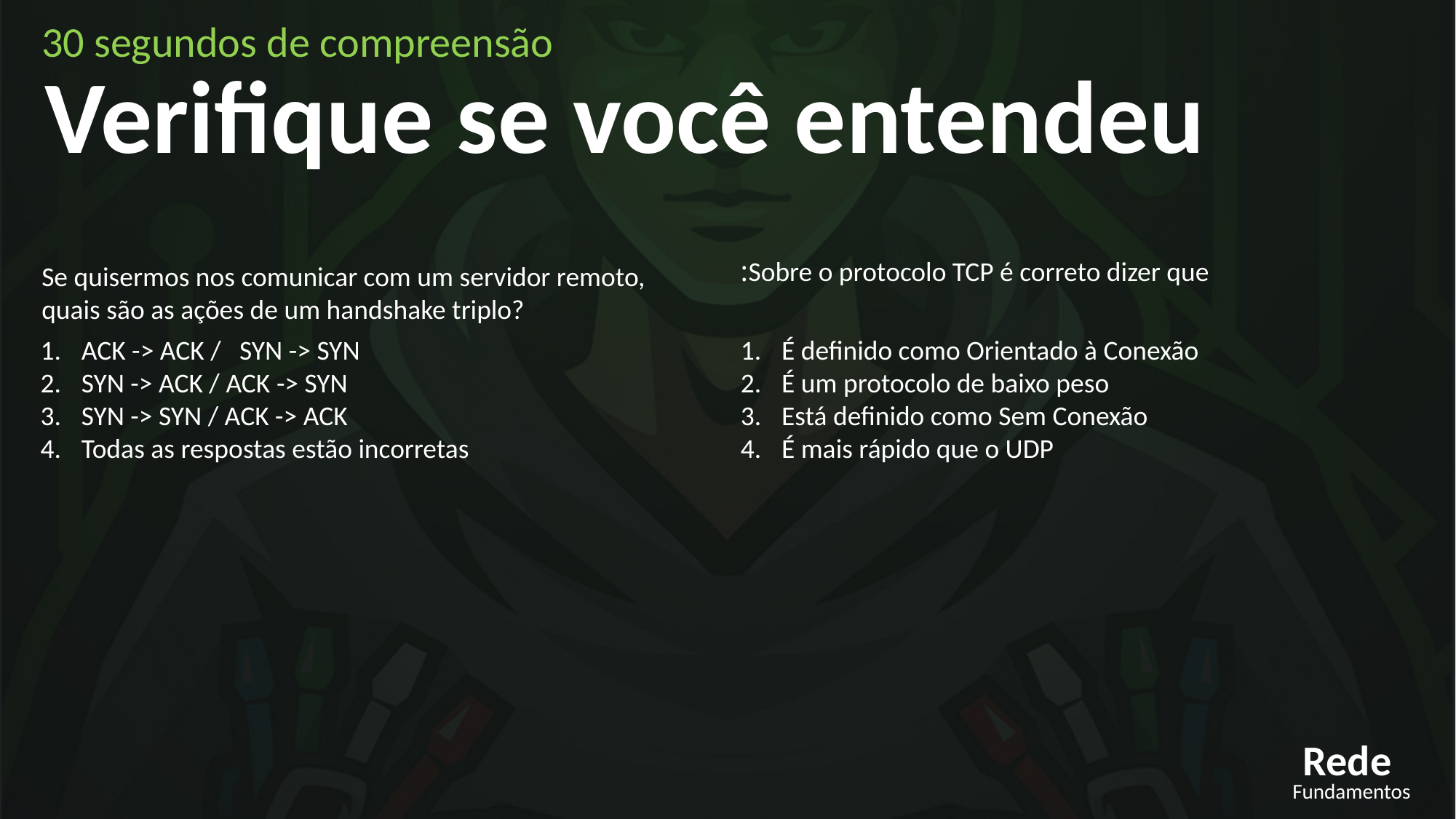

30 segundos de compreensão
Verifique se você entendeu
Sobre o protocolo TCP é correto dizer que:
Se quisermos nos comunicar com um servidor remoto,
quais são as ações de um handshake triplo?
É definido como Orientado à Conexão
É um protocolo de baixo peso
Está definido como Sem Conexão
É mais rápido que o UDP
ACK -> ACK /   SYN -> SYN
SYN -> ACK / ACK -> SYN
SYN -> SYN / ACK -> ACK
Todas as respostas estão incorretas
Rede
Fundamentos